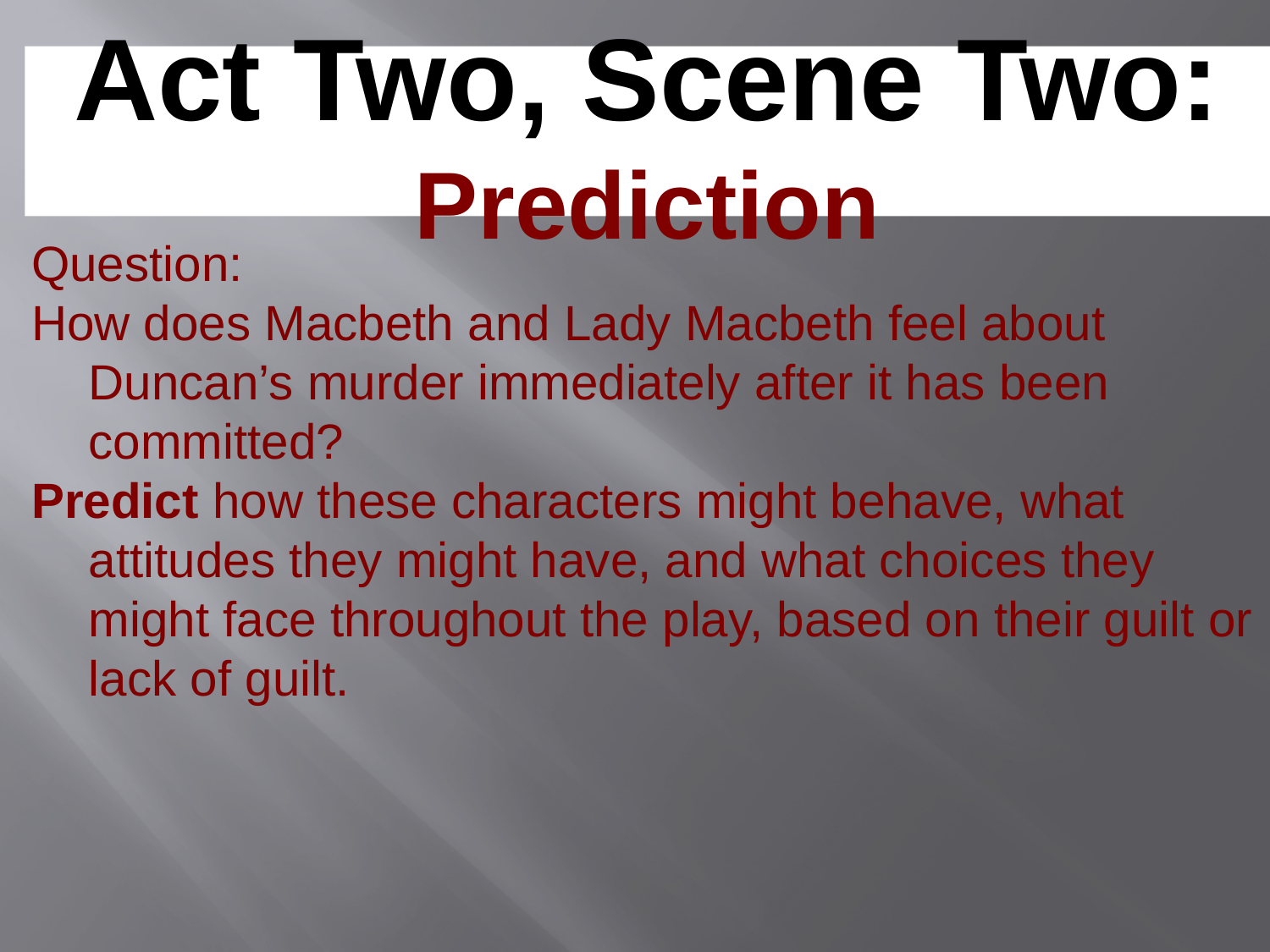

# Act Two, Scene Two: Prediction
Question:
How does Macbeth and Lady Macbeth feel about Duncan’s murder immediately after it has been committed?
Predict how these characters might behave, what attitudes they might have, and what choices they might face throughout the play, based on their guilt or lack of guilt.